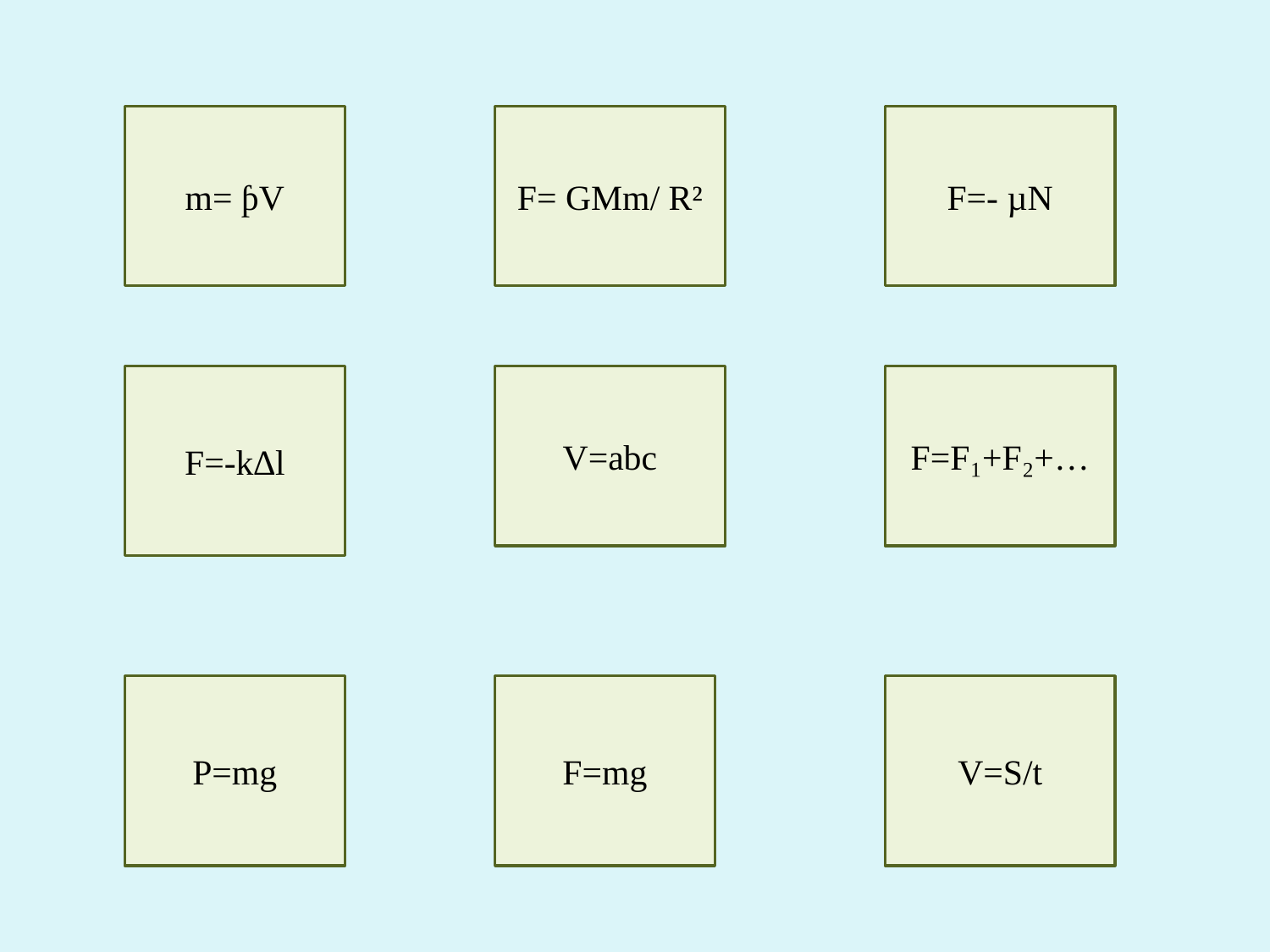

m= ƥV
F= GMm/ R²
F=- µN
F=-k∆l
V=abc
F=F₁+F₂+…
P=mg
F=mg
V=S/t